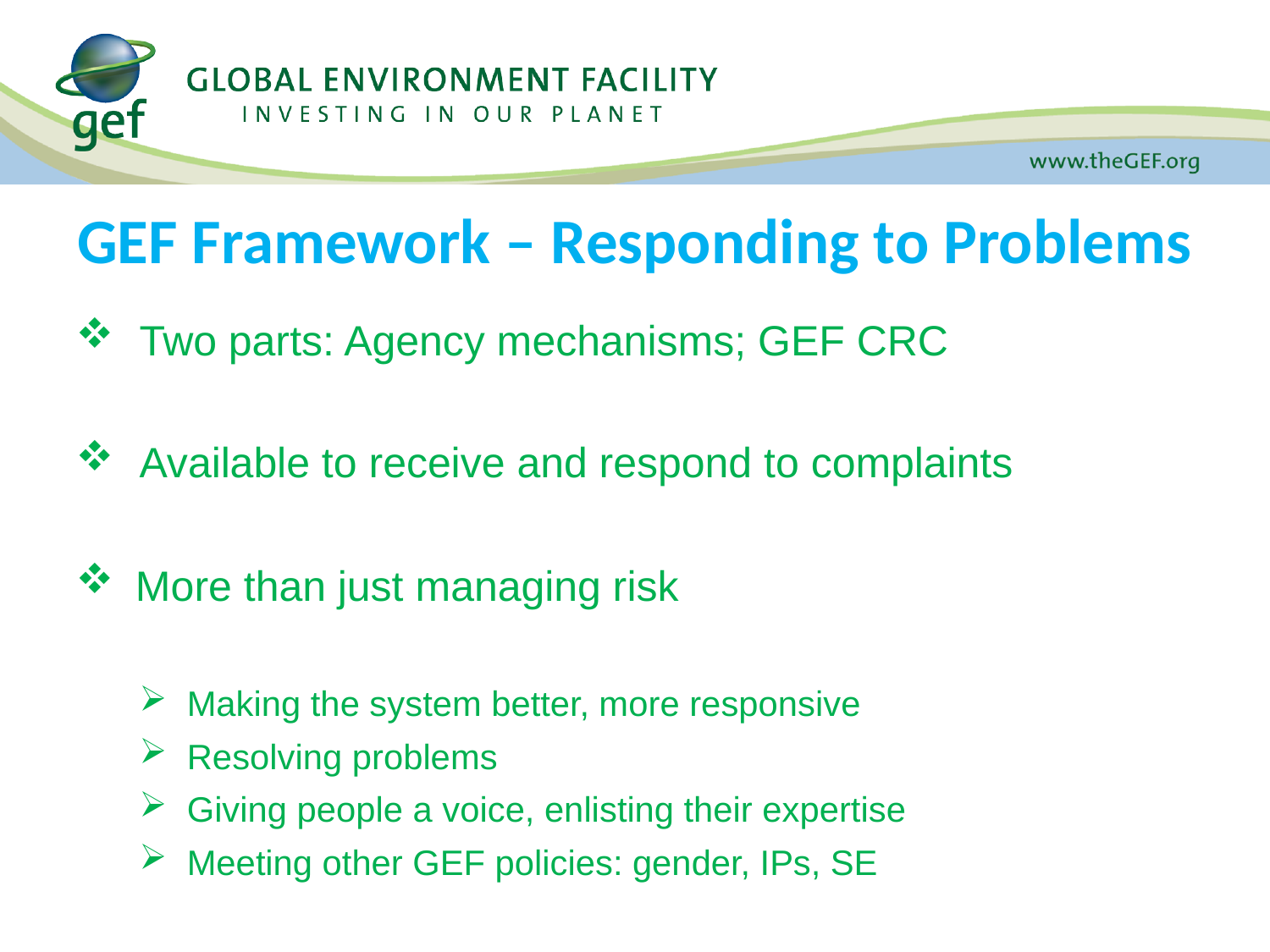

# GEF Framework – Responding to Problems
Two parts: Agency mechanisms; GEF CRC

Available to receive and respond to complaints

 More than just managing risk

Making the system better, more responsive
Resolving problems
Giving people a voice, enlisting their expertise
Meeting other GEF policies: gender, IPs, SE